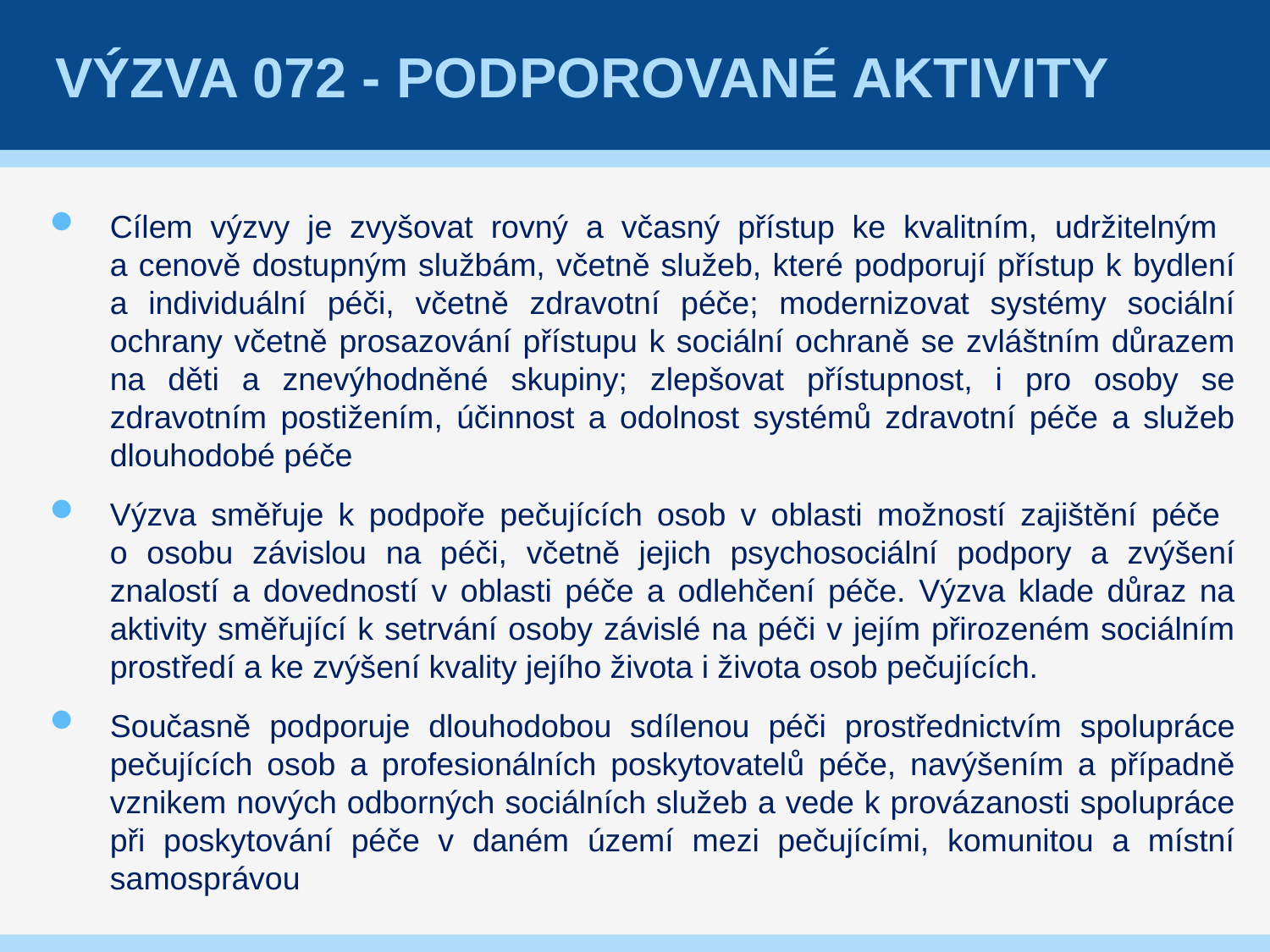

# Výzva 072 - Podporované aktivity
Cílem výzvy je zvyšovat rovný a včasný přístup ke kvalitním, udržitelným
a cenově dostupným službám, včetně služeb, které podporují přístup k bydlení a individuální péči, včetně zdravotní péče; modernizovat systémy sociální ochrany včetně prosazování přístupu k sociální ochraně se zvláštním důrazem na děti a znevýhodněné skupiny; zlepšovat přístupnost, i pro osoby se zdravotním postižením, účinnost a odolnost systémů zdravotní péče a služeb dlouhodobé péče
Výzva směřuje k podpoře pečujících osob v oblasti možností zajištění péče
o osobu závislou na péči, včetně jejich psychosociální podpory a zvýšení znalostí a dovedností v oblasti péče a odlehčení péče. Výzva klade důraz na aktivity směřující k setrvání osoby závislé na péči v jejím přirozeném sociálním prostředí a ke zvýšení kvality jejího života i života osob pečujících.
Současně podporuje dlouhodobou sdílenou péči prostřednictvím spolupráce pečujících osob a profesionálních poskytovatelů péče, navýšením a případně vznikem nových odborných sociálních služeb a vede k provázanosti spolupráce při poskytování péče v daném území mezi pečujícími, komunitou a místní samosprávou